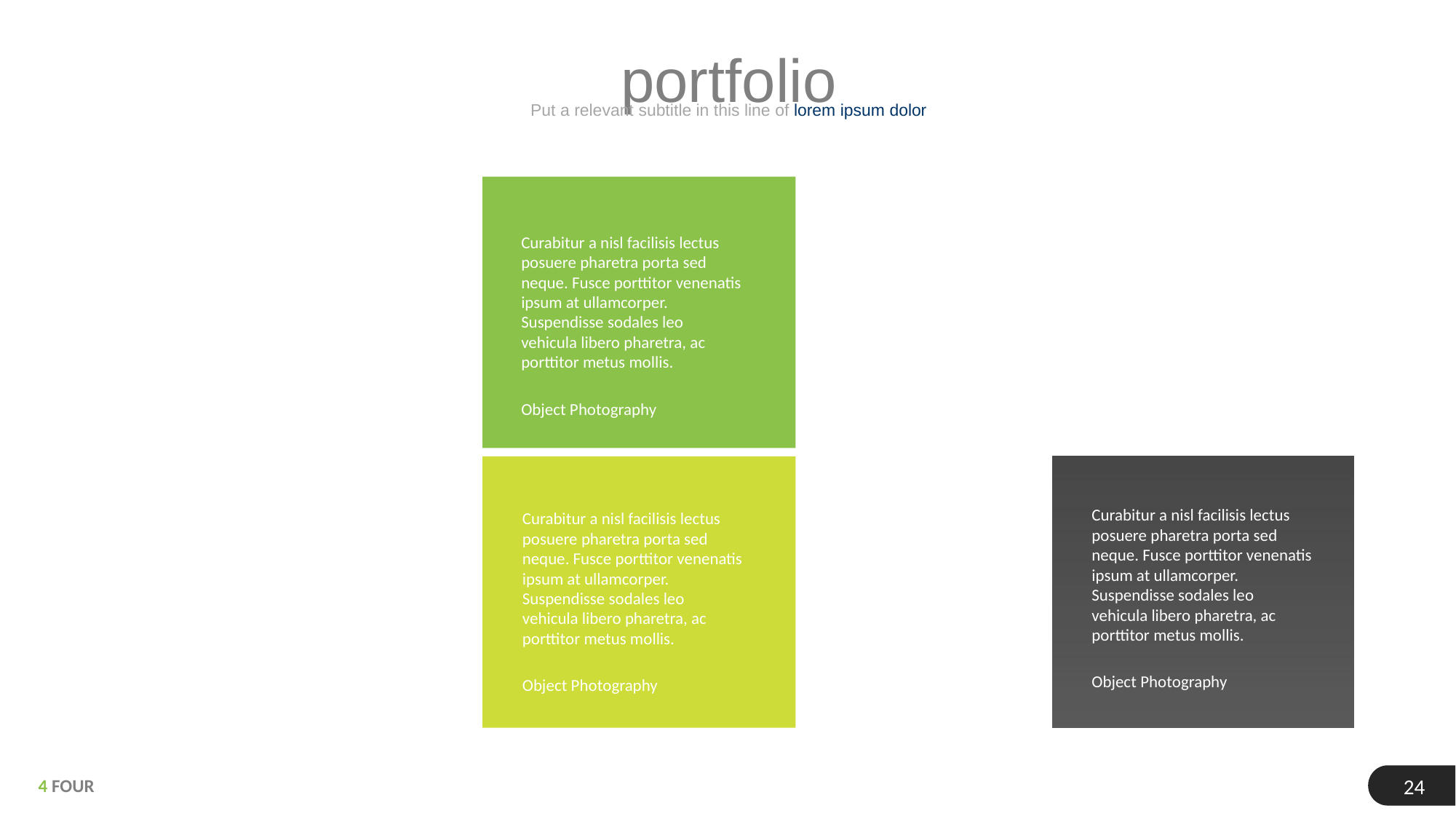

portfolio
Put a relevant subtitle in this line of lorem ipsum dolor

Curabitur a nisl facilisis lectus posuere pharetra porta sed neque. Fusce porttitor venenatis ipsum at ullamcorper. Suspendisse sodales leo vehicula libero pharetra, ac porttitor metus mollis.

Object Photography

Curabitur a nisl facilisis lectus posuere pharetra porta sed neque. Fusce porttitor venenatis ipsum at ullamcorper. Suspendisse sodales leo vehicula libero pharetra, ac porttitor metus mollis.

Object Photography
Curabitur a nisl facilisis lectus posuere pharetra porta sed neque. Fusce porttitor venenatis ipsum at ullamcorper. Suspendisse sodales leo vehicula libero pharetra, ac porttitor metus mollis.

Object Photography
24